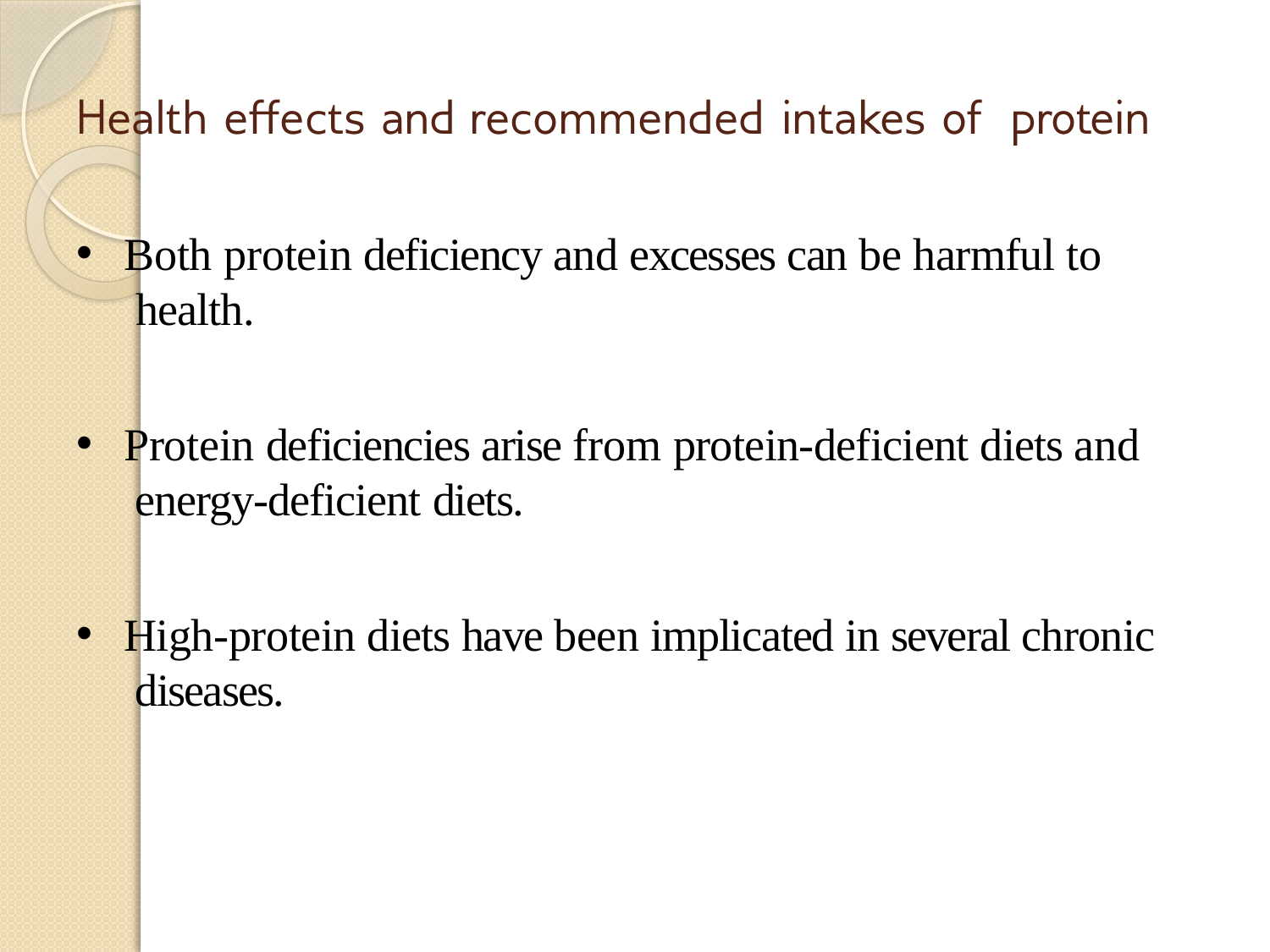

# Health effects and recommended intakes of	protein
Both protein deficiency and excesses can be harmful to  health.

Protein deficiencies arise from protein-deficient diets and  energy-deficient diets.

High-protein diets have been implicated in several chronic  diseases.